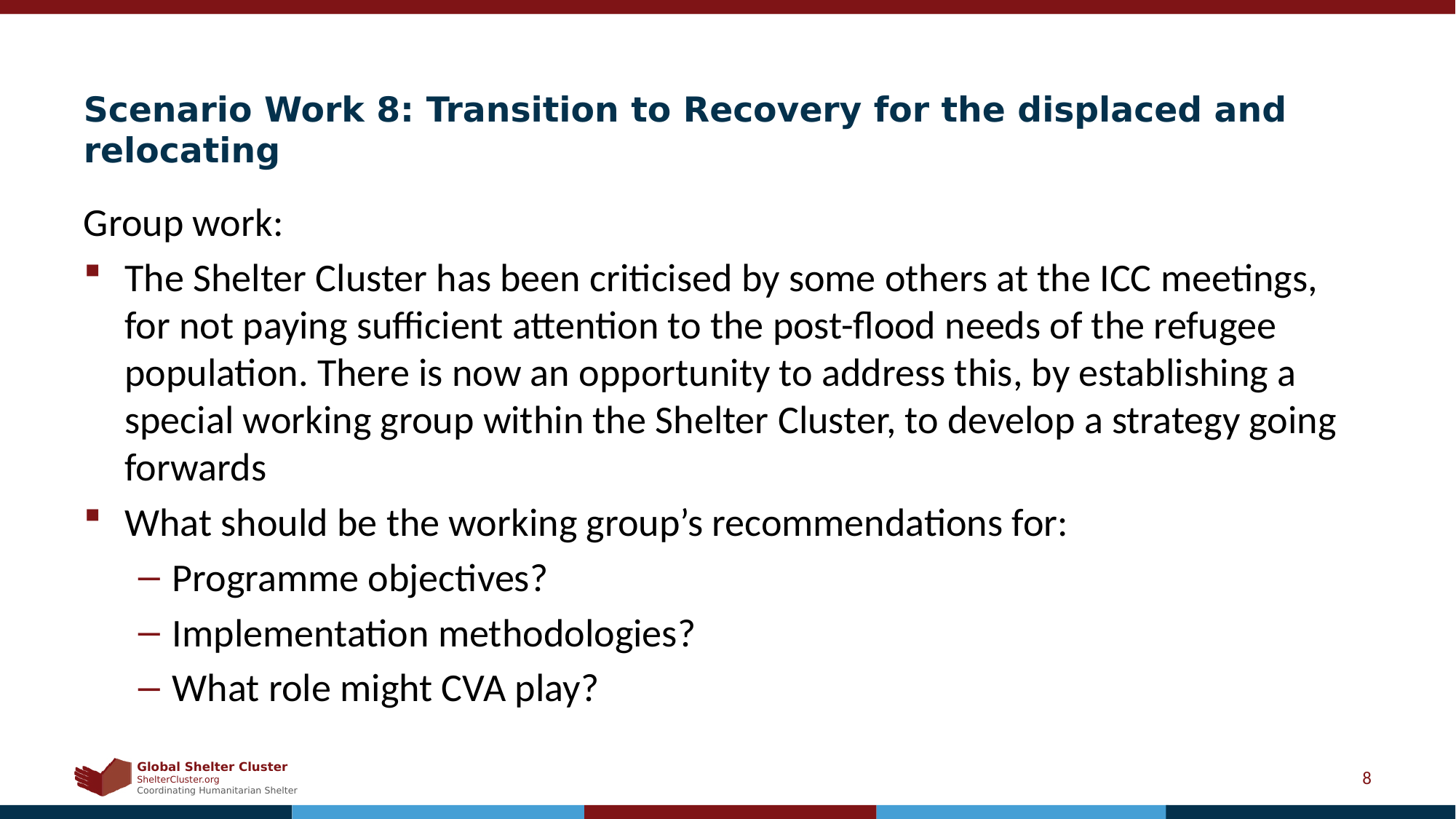

# Scenario Work 8: Transition to Recovery for the displaced and relocating
Group work:
The Shelter Cluster has been criticised by some others at the ICC meetings, for not paying sufficient attention to the post-flood needs of the refugee population. There is now an opportunity to address this, by establishing a special working group within the Shelter Cluster, to develop a strategy going forwards
What should be the working group’s recommendations for:
Programme objectives?
Implementation methodologies?
What role might CVA play?
8